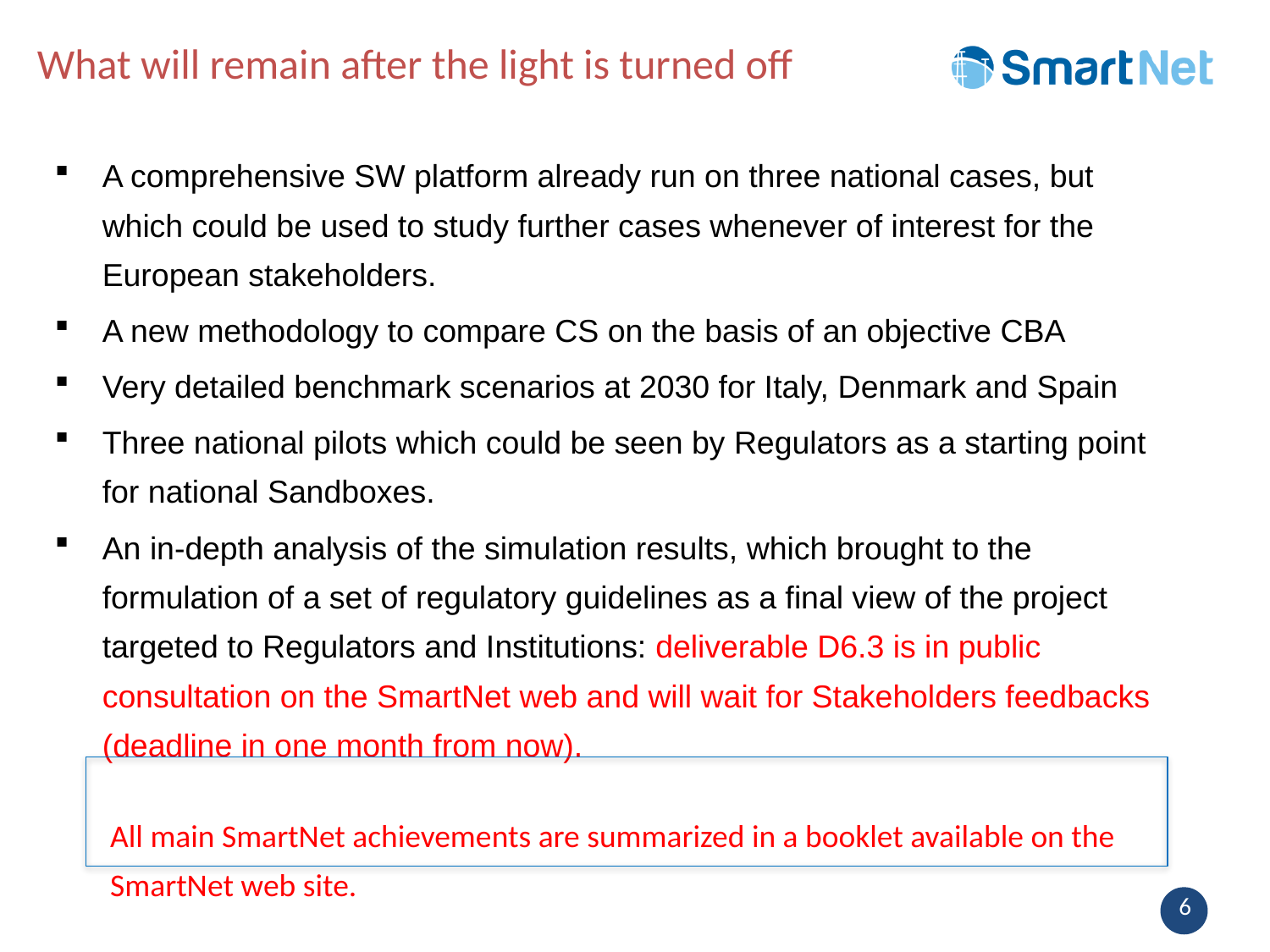

# What will remain after the light is turned off
A comprehensive SW platform already run on three national cases, but which could be used to study further cases whenever of interest for the European stakeholders.
A new methodology to compare CS on the basis of an objective CBA
Very detailed benchmark scenarios at 2030 for Italy, Denmark and Spain
Three national pilots which could be seen by Regulators as a starting point for national Sandboxes.
An in-depth analysis of the simulation results, which brought to the formulation of a set of regulatory guidelines as a final view of the project targeted to Regulators and Institutions: deliverable D6.3 is in public consultation on the SmartNet web and will wait for Stakeholders feedbacks (deadline in one month from now).

All main SmartNet achievements are summarized in a booklet available on the SmartNet web site.

6